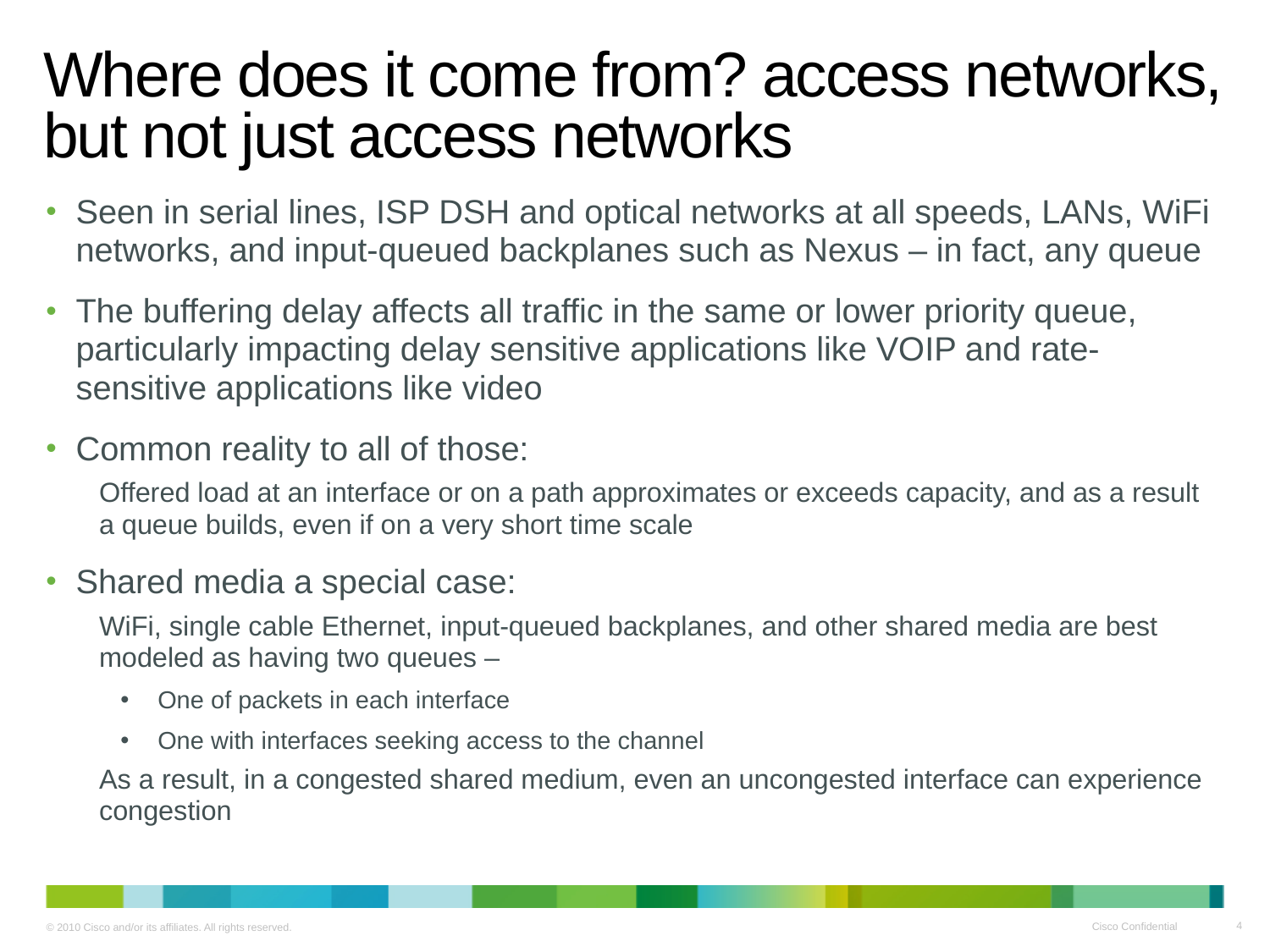

# Where does it come from? access networks, but not just access networks
Seen in serial lines, ISP DSH and optical networks at all speeds, LANs, WiFi networks, and input-queued backplanes such as Nexus – in fact, any queue
The buffering delay affects all traffic in the same or lower priority queue, particularly impacting delay sensitive applications like VOIP and rate-sensitive applications like video
Common reality to all of those:
Offered load at an interface or on a path approximates or exceeds capacity, and as a result a queue builds, even if on a very short time scale
Shared media a special case:
WiFi, single cable Ethernet, input-queued backplanes, and other shared media are best modeled as having two queues –
One of packets in each interface
One with interfaces seeking access to the channel
As a result, in a congested shared medium, even an uncongested interface can experience congestion